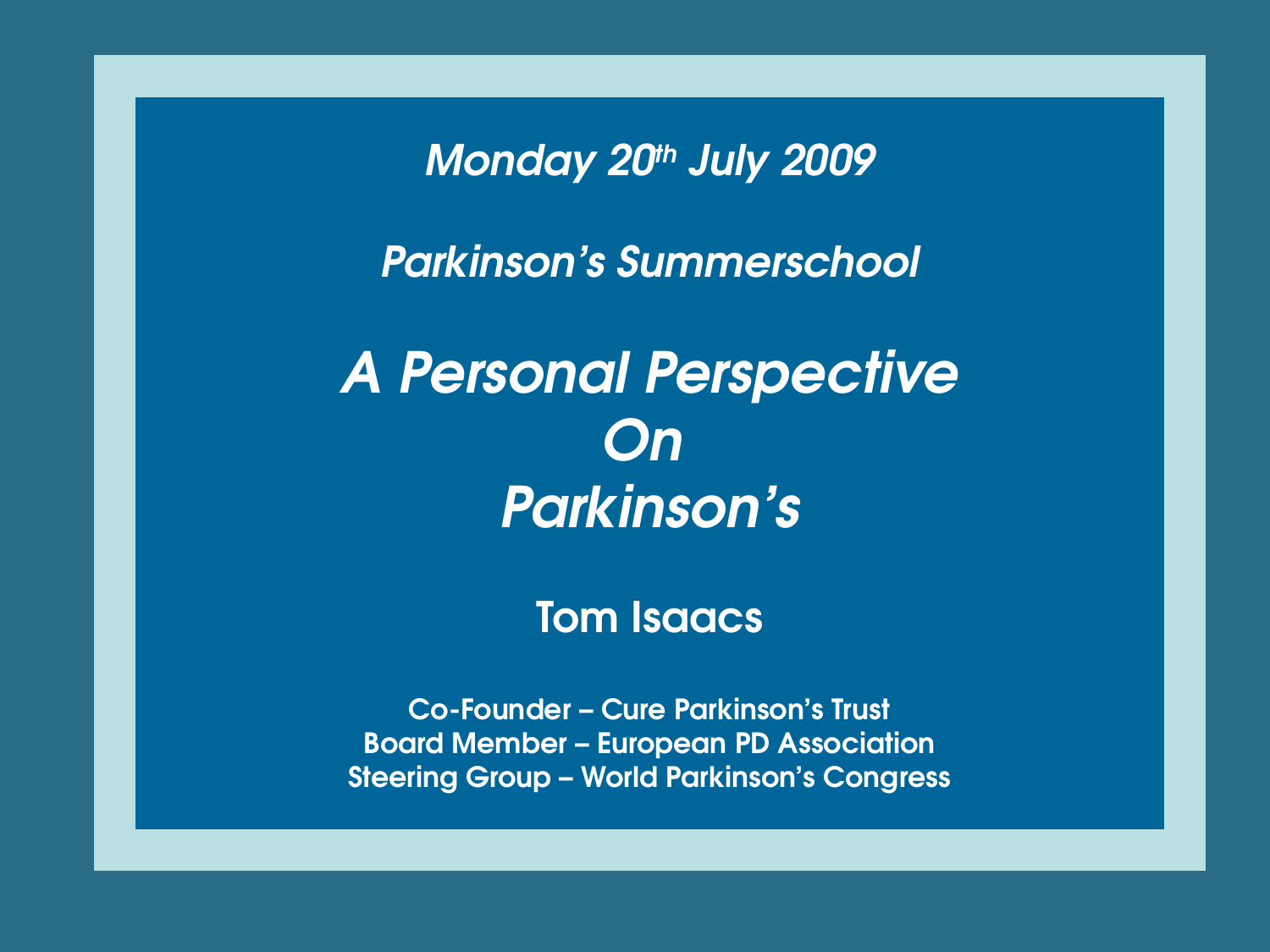

Monday 20th July 2009

Parkinson’s Summerschool

A Personal Perspective
On
Parkinson’s

Tom Isaacs

Co-Founder – Cure Parkinson’s Trust
Board Member – European PD Association
Steering Group – World Parkinson’s Congress